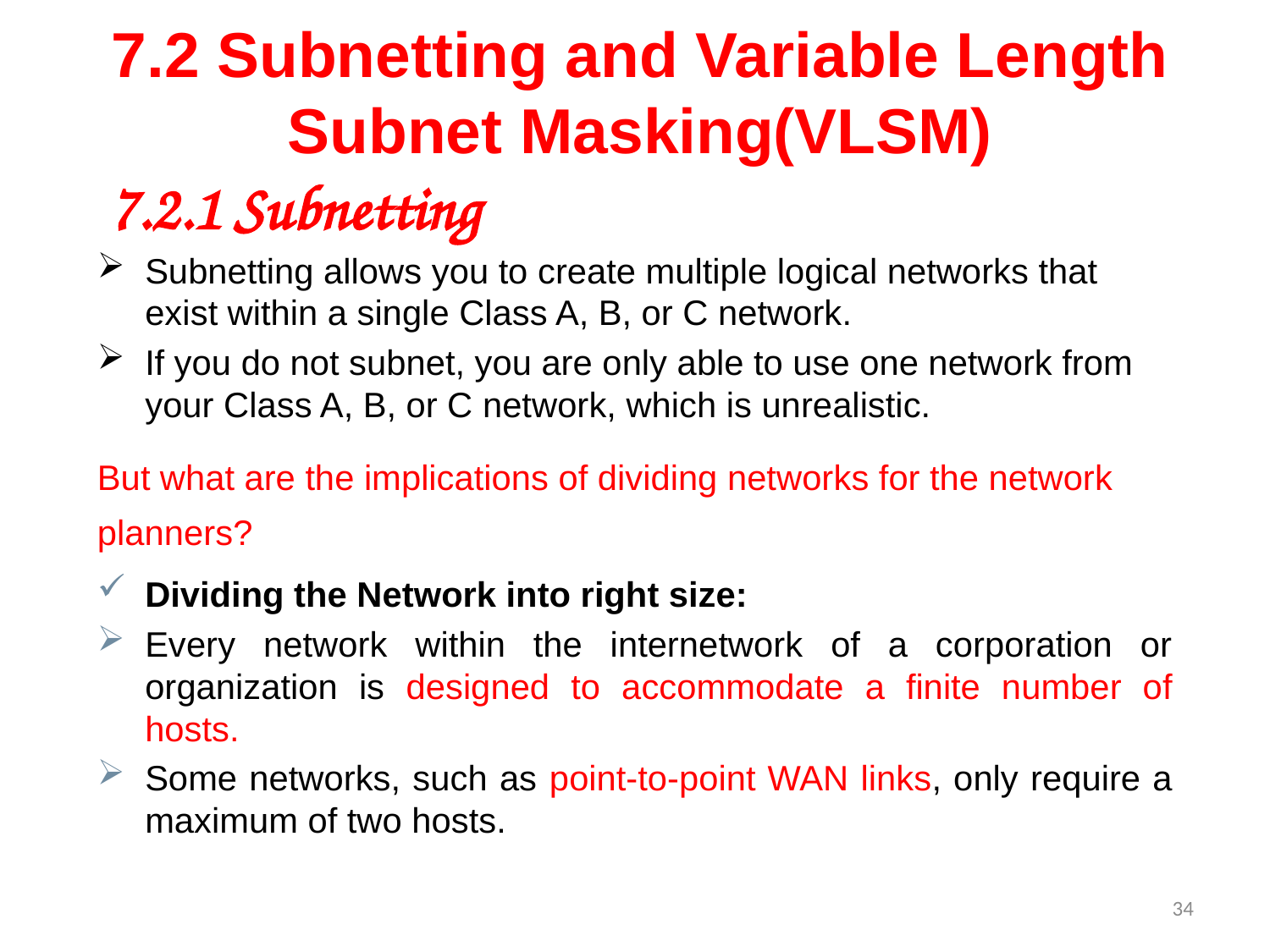

# 7.2 Subnetting and Variable Length Subnet Masking(VLSM)
7.2.1 Subnetting
Subnetting allows you to create multiple logical networks that exist within a single Class A, B, or C network.
If you do not subnet, you are only able to use one network from your Class A, B, or C network, which is unrealistic.
But what are the implications of dividing networks for the network planners?
Dividing the Network into right size:
Every network within the internetwork of a corporation or organization is designed to accommodate a finite number of hosts.
Some networks, such as point-to-point WAN links, only require a maximum of two hosts.
34